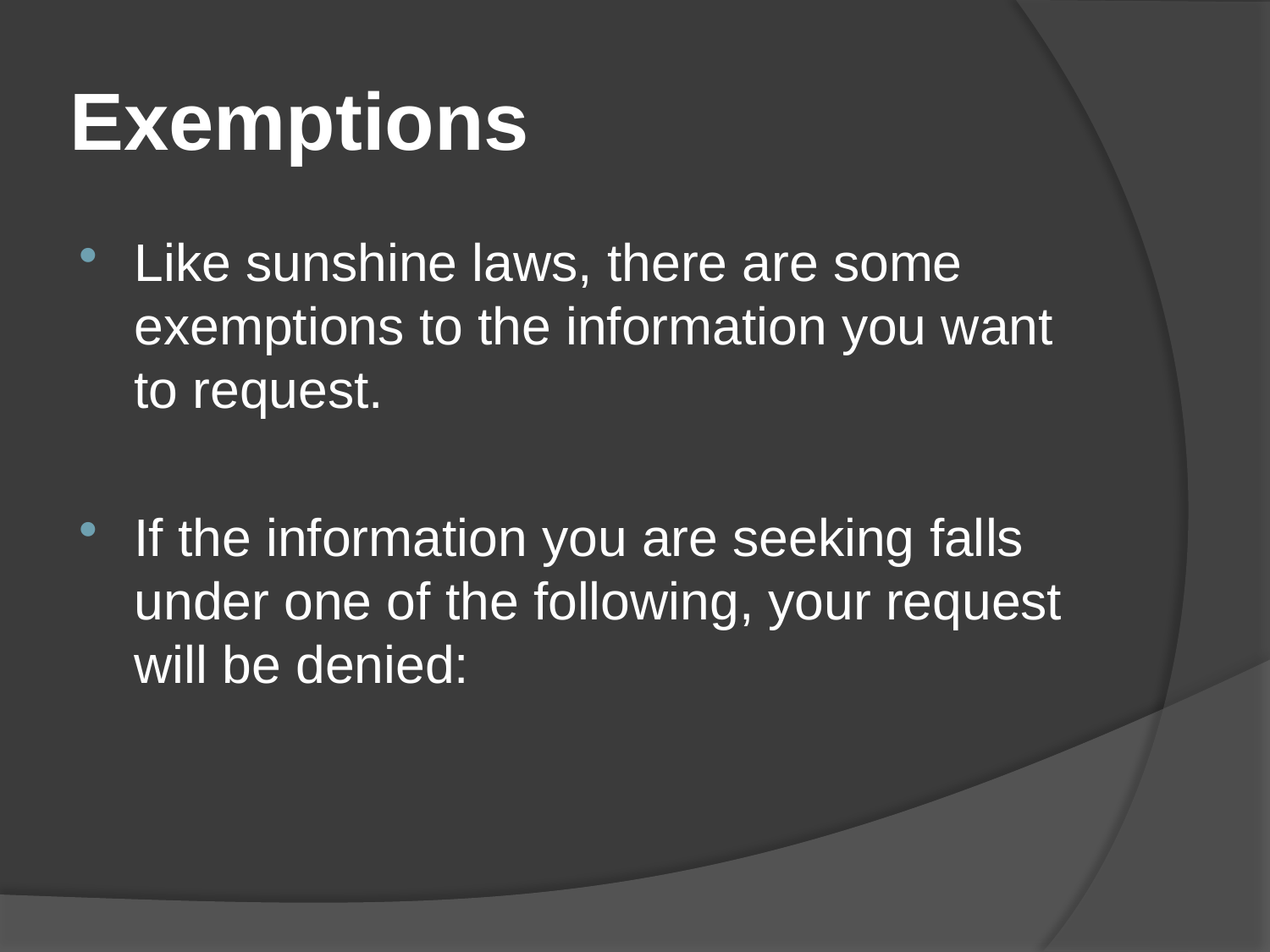

# Exemptions
Like sunshine laws, there are some exemptions to the information you want to request.

If the information you are seeking falls under one of the following, your request will be denied: